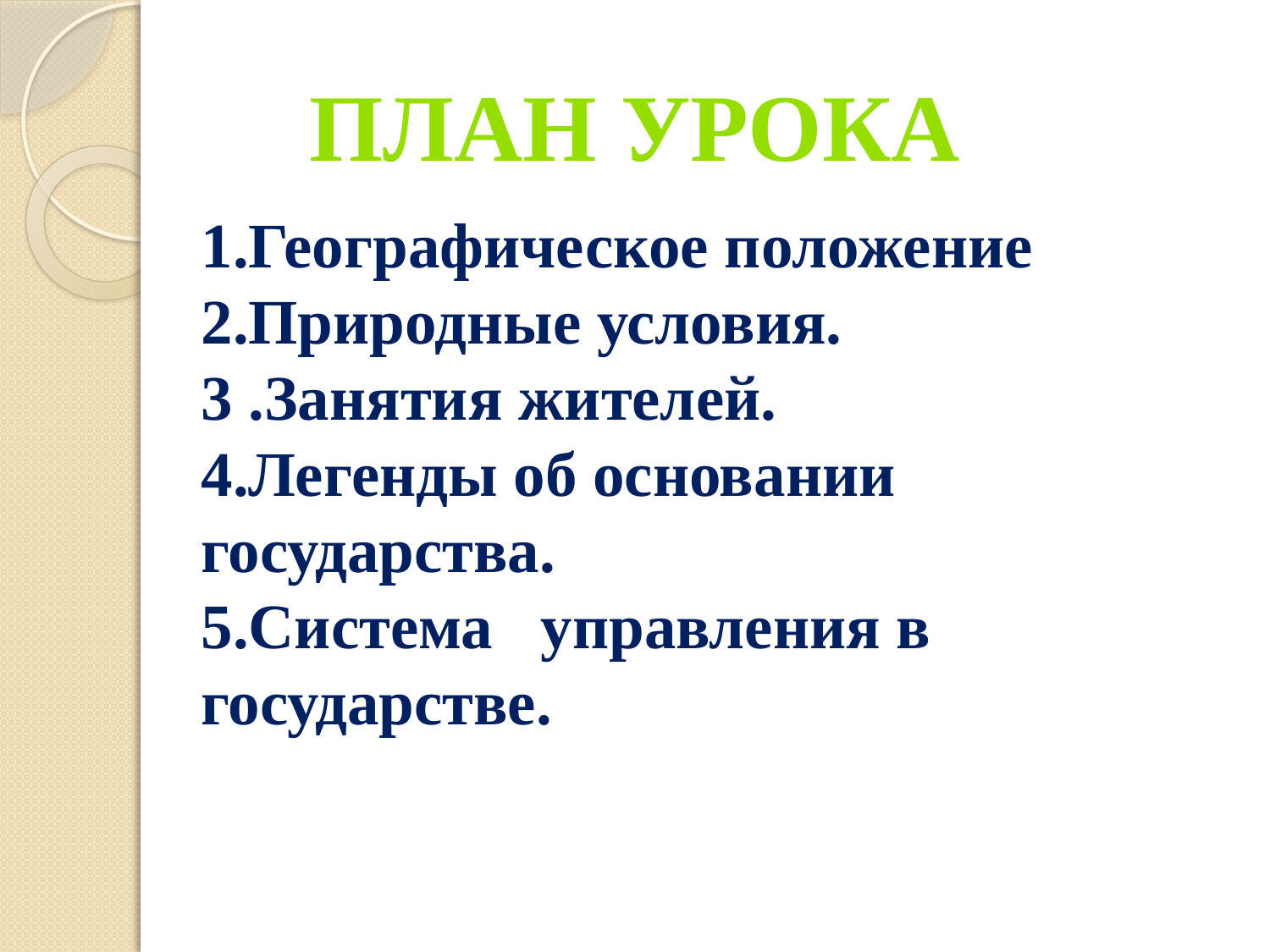

#
План урока
1.Географическое положение 2.Природные условия.
3 .Занятия жителей.
4.Легенды об основании государства.
5.Система   управления в государстве.